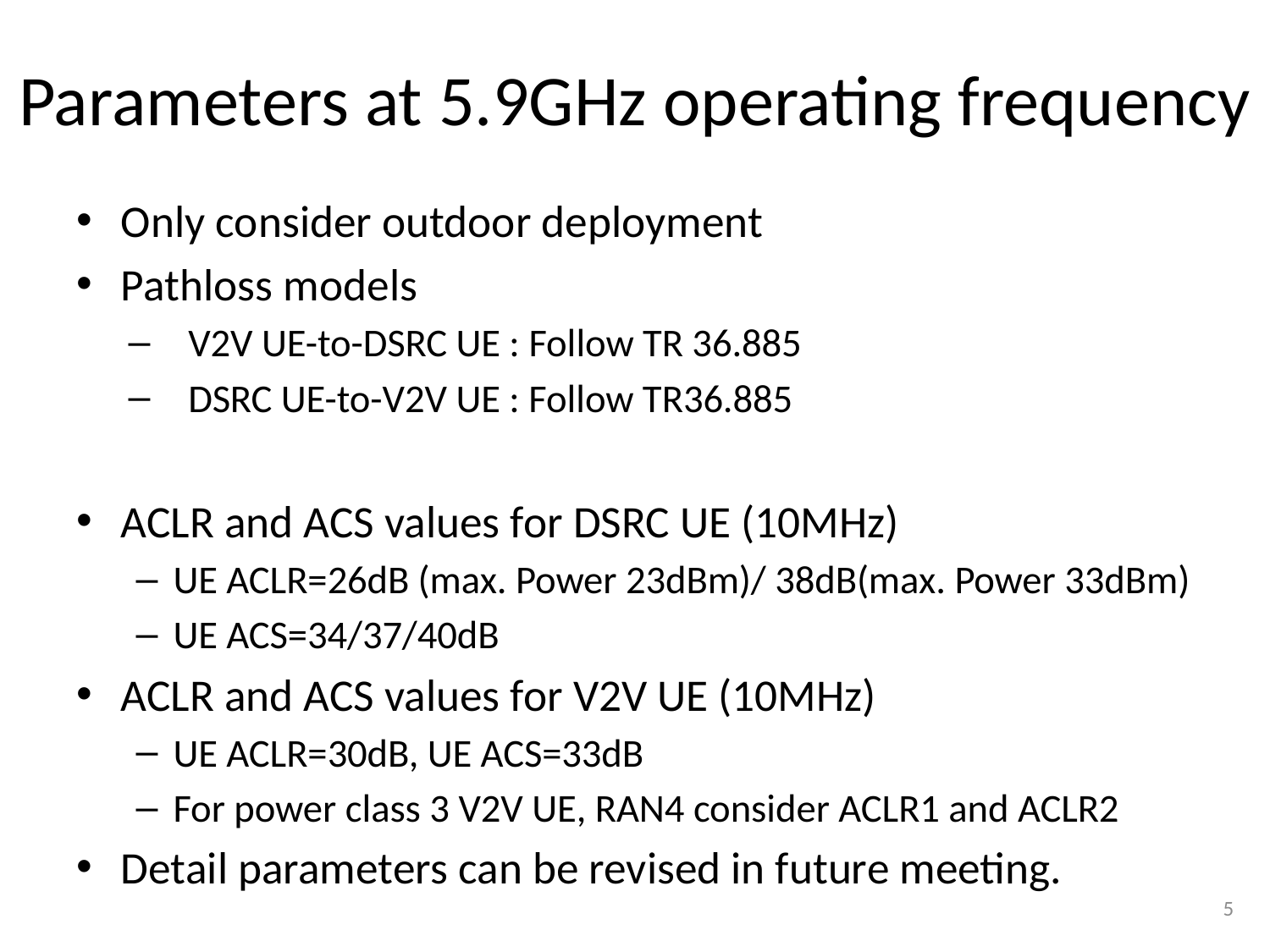

# Parameters at 5.9GHz operating frequency
Only consider outdoor deployment
Pathloss models
V2V UE-to-DSRC UE : Follow TR 36.885
DSRC UE-to-V2V UE : Follow TR36.885

ACLR and ACS values for DSRC UE (10MHz)
UE ACLR=26dB (max. Power 23dBm)/ 38dB(max. Power 33dBm)
UE ACS=34/37/40dB
ACLR and ACS values for V2V UE (10MHz)
UE ACLR=30dB, UE ACS=33dB
For power class 3 V2V UE, RAN4 consider ACLR1 and ACLR2
Detail parameters can be revised in future meeting.

5